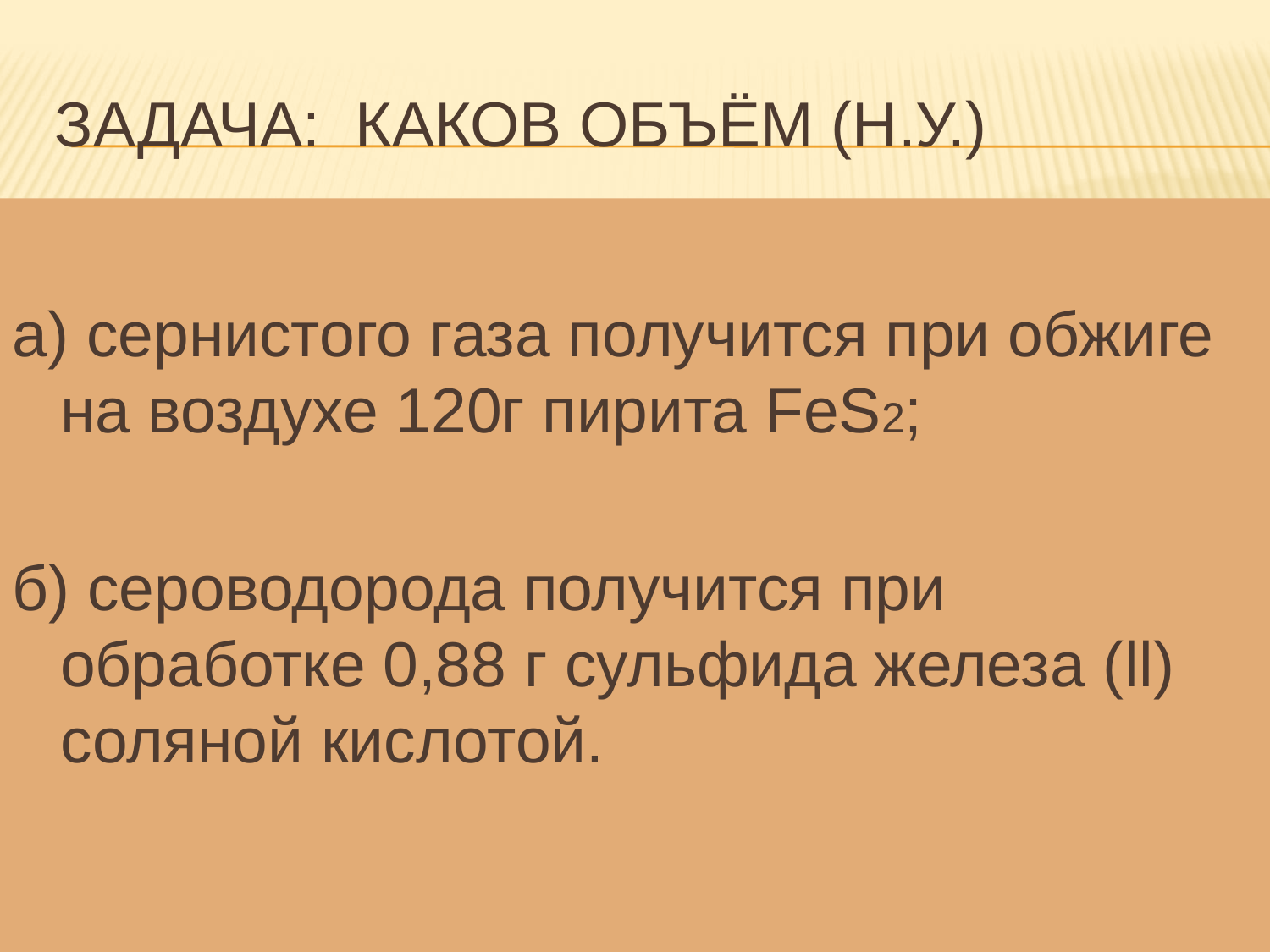

# Задача:  Каков объём (н.у.)

а) сернистого газа получится при обжиге на воздухе 120г пирита FeS2;

б) сероводорода получится при обработке 0,88 г сульфида железа (ll) соляной кислотой.